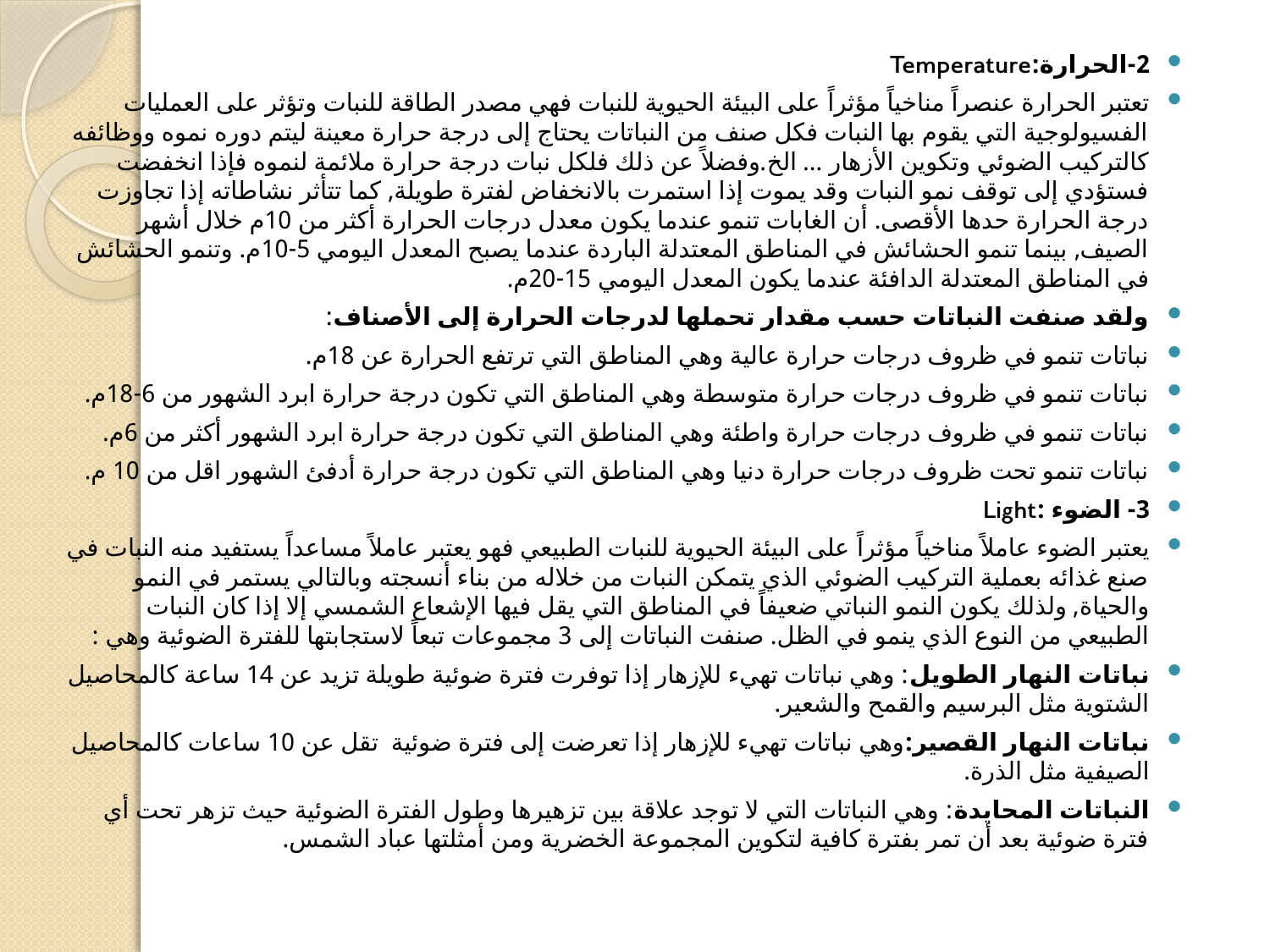

#
2-الحرارة:Temperature
تعتبر الحرارة عنصراً مناخياً مؤثراً على البيئة الحيوية للنبات فهي مصدر الطاقة للنبات وتؤثر على العمليات الفسيولوجية التي يقوم بها النبات فكل صنف من النباتات يحتاج إلى درجة حرارة معينة ليتم دوره نموه ووظائفه كالتركيب الضوئي وتكوين الأزهار ... الخ.وفضلاً عن ذلك فلكل نبات درجة حرارة ملائمة لنموه فإذا انخفضت فستؤدي إلى توقف نمو النبات وقد يموت إذا استمرت بالانخفاض لفترة طويلة, كما تتأثر نشاطاته إذا تجاوزت درجة الحرارة حدها الأقصى. أن الغابات تنمو عندما يكون معدل درجات الحرارة أكثر من 10م خلال أشهر الصيف, بينما تنمو الحشائش في المناطق المعتدلة الباردة عندما يصبح المعدل اليومي 5-10م. وتنمو الحشائش في المناطق المعتدلة الدافئة عندما يكون المعدل اليومي 15-20م.
ولقد صنفت النباتات حسب مقدار تحملها لدرجات الحرارة إلى الأصناف:
نباتات تنمو في ظروف درجات حرارة عالية وهي المناطق التي ترتفع الحرارة عن 18م.
نباتات تنمو في ظروف درجات حرارة متوسطة وهي المناطق التي تكون درجة حرارة ابرد الشهور من 6-18م.
نباتات تنمو في ظروف درجات حرارة واطئة وهي المناطق التي تكون درجة حرارة ابرد الشهور أكثر من 6م.
نباتات تنمو تحت ظروف درجات حرارة دنيا وهي المناطق التي تكون درجة حرارة أدفئ الشهور اقل من 10 م.
3- الضوء :Light
يعتبر الضوء عاملاً مناخياً مؤثراً على البيئة الحيوية للنبات الطبيعي فهو يعتبر عاملاً مساعداً يستفيد منه النبات في صنع غذائه بعملية التركيب الضوئي الذي يتمكن النبات من خلاله من بناء أنسجته وبالتالي يستمر في النمو والحياة, ولذلك يكون النمو النباتي ضعيفاً في المناطق التي يقل فيها الإشعاع الشمسي إلا إذا كان النبات الطبيعي من النوع الذي ينمو في الظل. صنفت النباتات إلى 3 مجموعات تبعاً لاستجابتها للفترة الضوئية وهي :
نباتات النهار الطويل: وهي نباتات تهيء للإزهار إذا توفرت فترة ضوئية طويلة تزيد عن 14 ساعة كالمحاصيل الشتوية مثل البرسيم والقمح والشعير.
نباتات النهار القصير:وهي نباتات تهيء للإزهار إذا تعرضت إلى فترة ضوئية  تقل عن 10 ساعات كالمحاصيل الصيفية مثل الذرة.
النباتات المحايدة: وهي النباتات التي لا توجد علاقة بين تزهيرها وطول الفترة الضوئية حيث تزهر تحت أي فترة ضوئية بعد أن تمر بفترة كافية لتكوين المجموعة الخضرية ومن أمثلتها عباد الشمس.